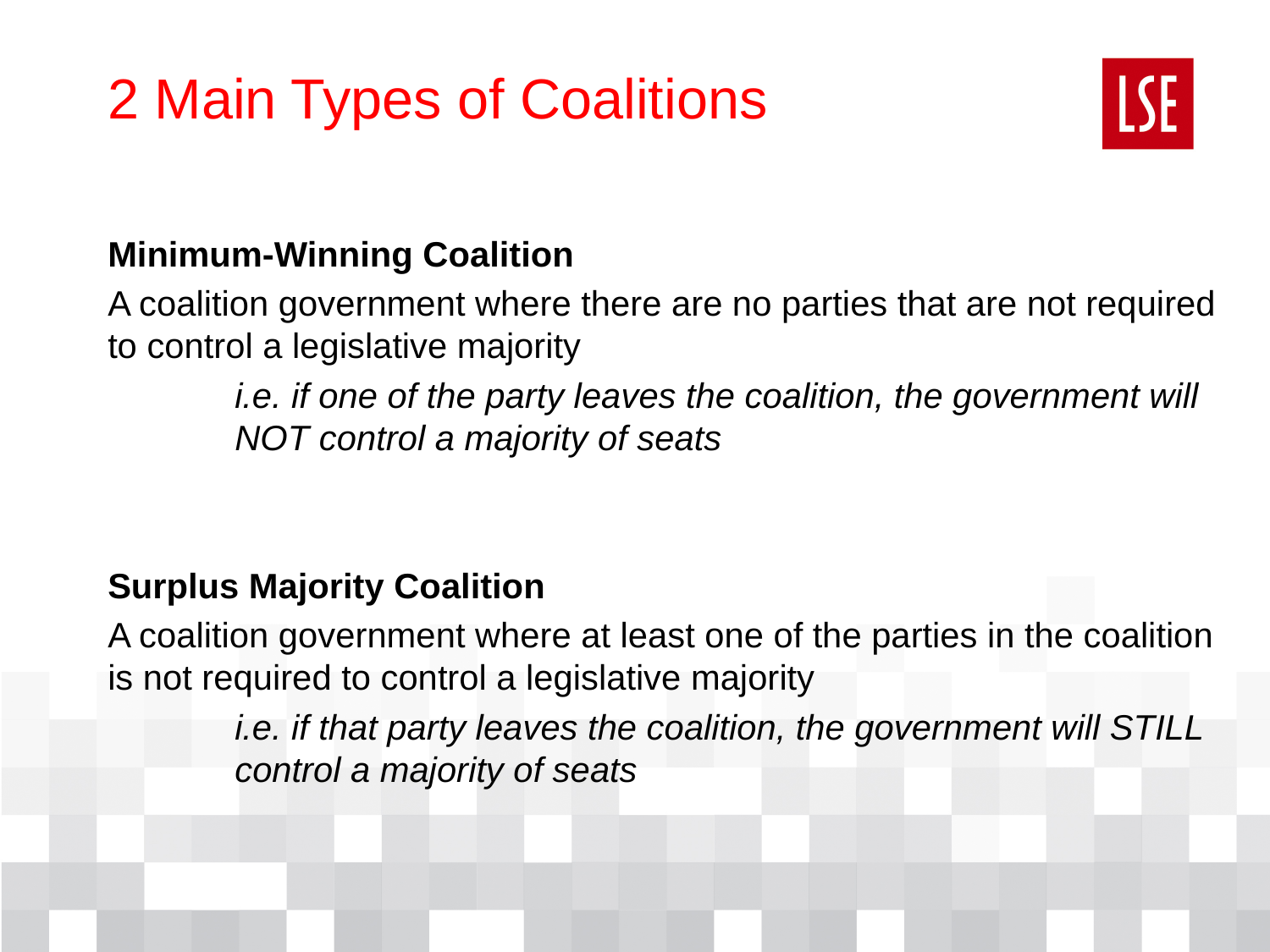

# 2 Main Types of Coalitions

Minimum-Winning Coalition
A coalition government where there are no parties that are not required to control a legislative majority
	i.e. if one of the party leaves the coalition, the government will 	NOT control a majority of seats

Surplus Majority Coalition
A coalition government where at least one of the parties in the coalition is not required to control a legislative majority
	i.e. if that party leaves the coalition, the government will STILL 	control a majority of seats